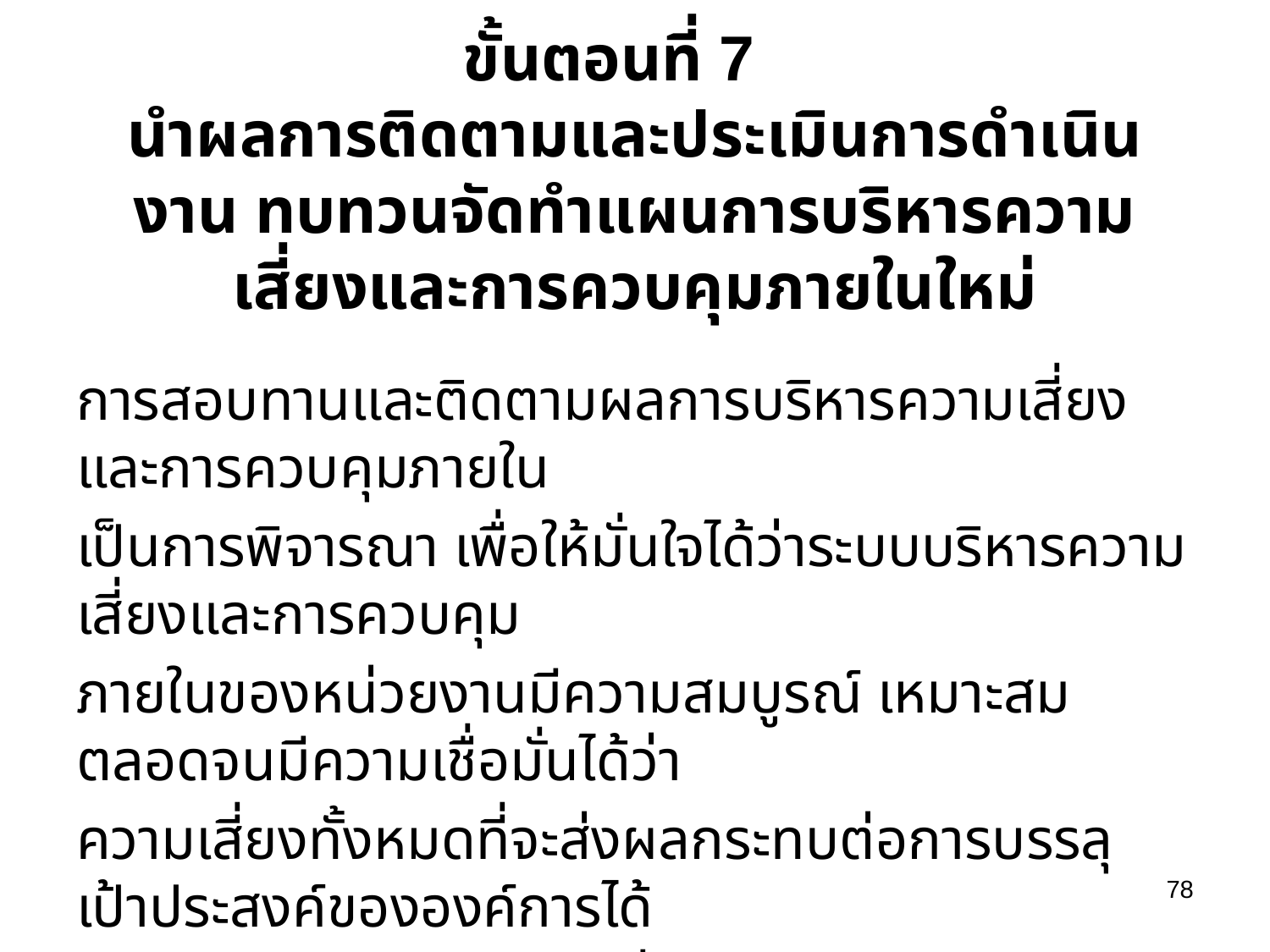

# ขั้นตอนที่ 7 นำผลการติดตามและประเมินการดำเนินงาน ทบทวนจัดทำแผนการบริหารความเสี่ยงและการควบคุมภายในใหม่
การสอบทานและติดตามผลการบริหารความเสี่ยงและการควบคุมภายใน
เป็นการพิจารณา เพื่อให้มั่นใจได้ว่าระบบบริหารความเสี่ยงและการควบคุม
ภายในของหน่วยงานมีความสมบูรณ์ เหมาะสม ตลอดจนมีความเชื่อมั่นได้ว่า
ความเสี่ยงทั้งหมดที่จะส่งผลกระทบต่อการบรรลุเป้าประสงค์ขององค์การได้
มีการรายงานต่อผู้บริหารที่รับผิดชอบแล้ว

78